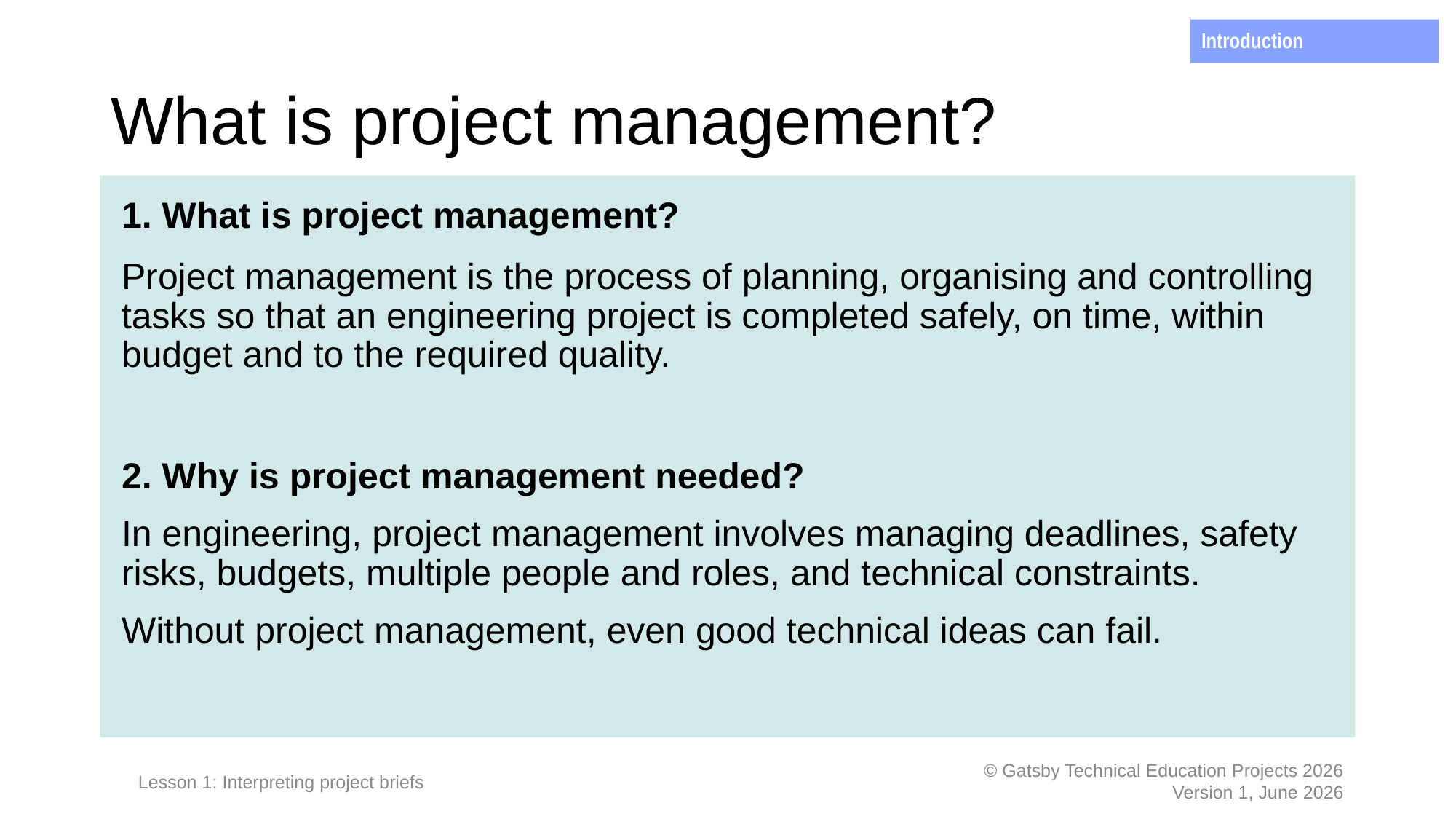

Introduction
# What is project management?
1. What is project management?
Project management is the process of planning, organising and controlling tasks so that an engineering project is completed safely, on time, within budget and to the required quality.

2. Why is project management needed?
In engineering, project management involves managing deadlines, safety risks, budgets, multiple people and roles, and technical constraints.
Without project management, even good technical ideas can fail.

Lesson 1: Interpreting project briefs